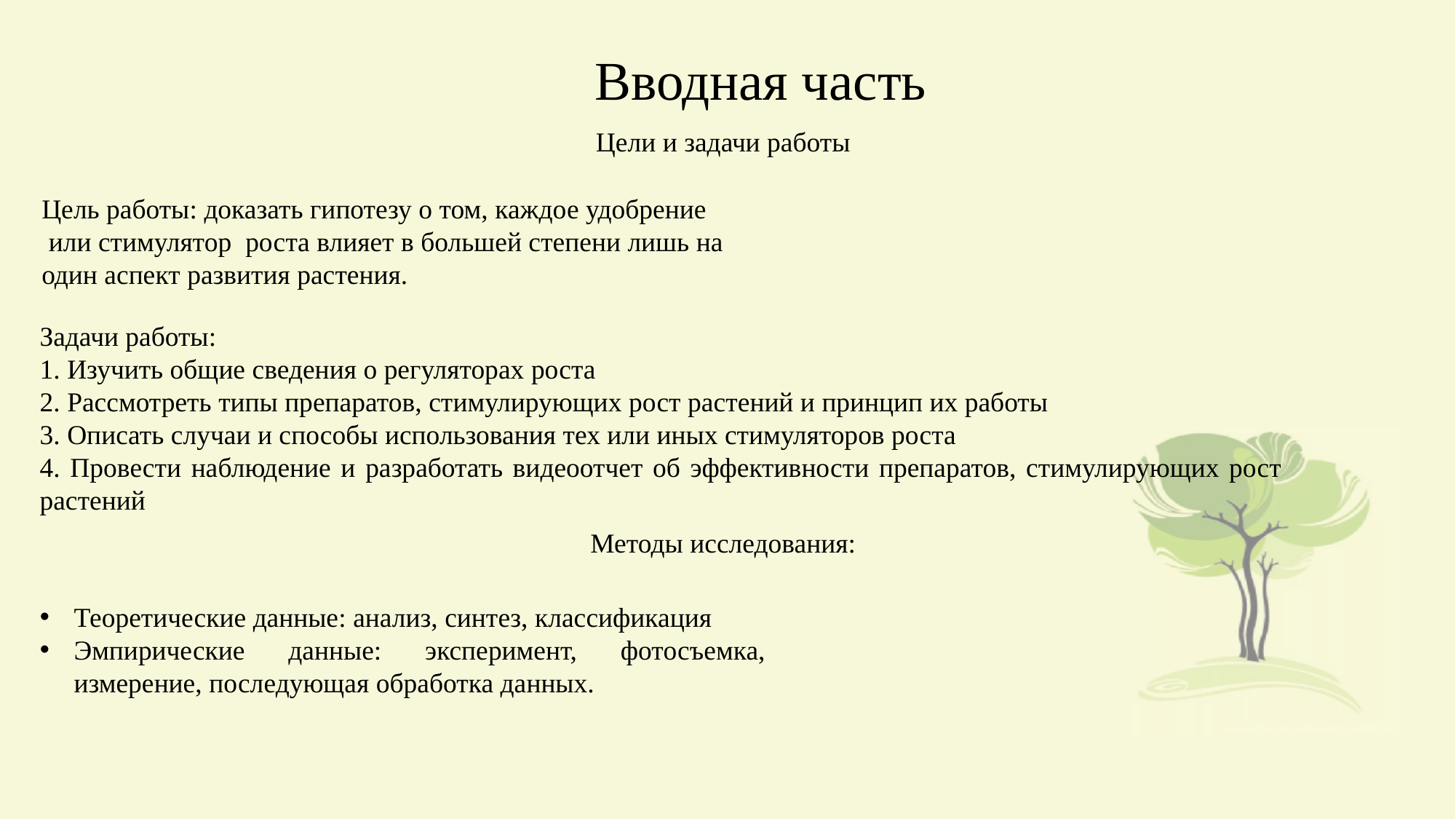

Вводная часть
Цели и задачи работы
Цель работы: доказать гипотезу о том, каждое удобрение
 или стимулятор  роста влияет в большей степени лишь на
один аспект развития растения.
Задачи работы:
1. Изучить общие сведения о регуляторах роста
2. Рассмотреть типы препаратов, стимулирующих рост растений и принцип их работы
3. Описать случаи и способы использования тех или иных стимуляторов роста
4. Провести наблюдение и разработать видеоотчет об эффективности препаратов, стимулирующих рост растений

Методы исследования:
Теоретические данные: анализ, синтез, классификация
Эмпирические данные: эксперимент, фотосъемка, измерение, последующая обработка данных.